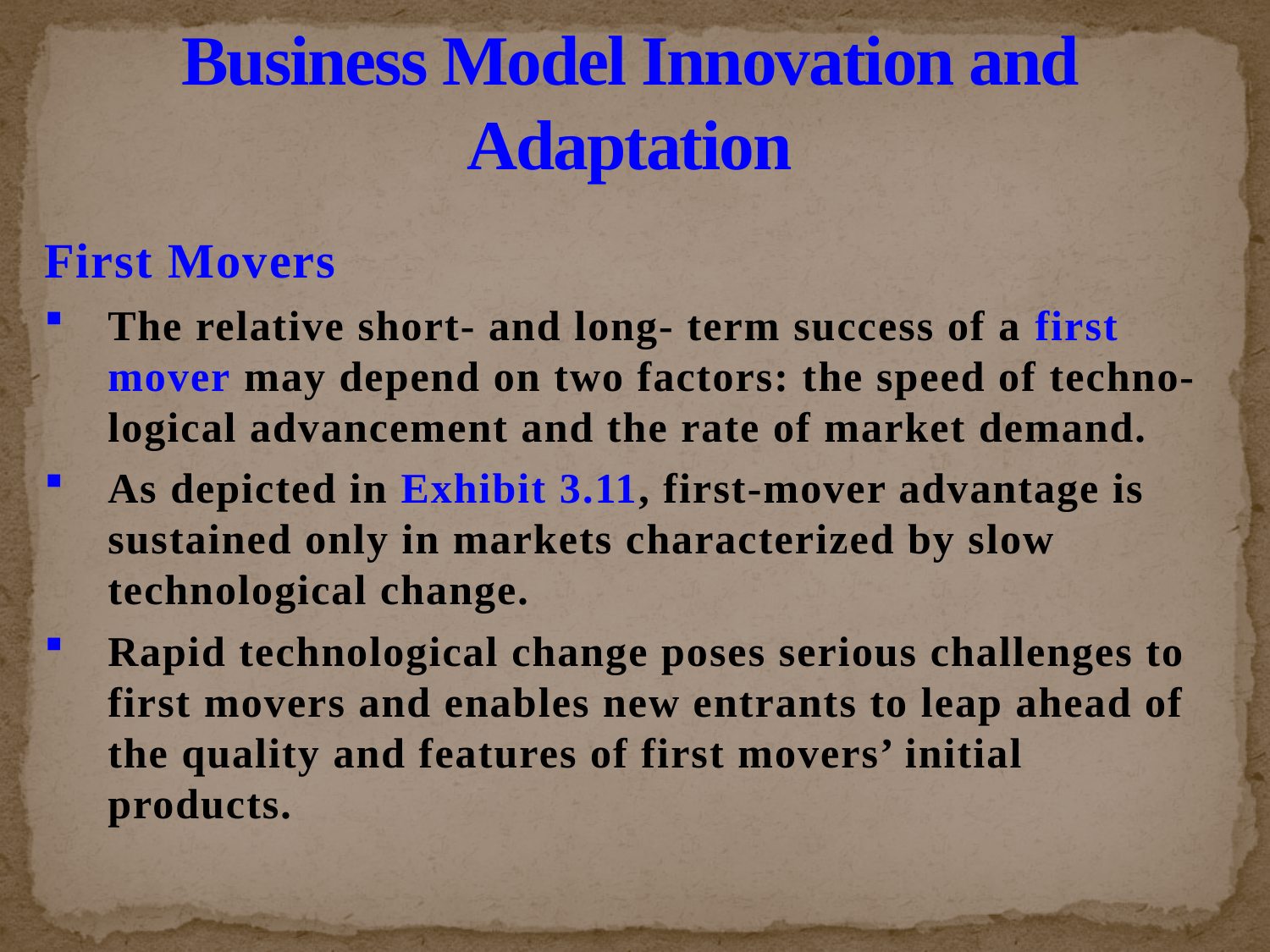

# Business Model Innovation and Adaptation
First Movers
The relative short- and long- term success of a first mover may depend on two factors: the speed of techno- logical advancement and the rate of market demand.
As depicted in Exhibit 3.11, first-mover advantage is sustained only in markets characterized by slow technological change.
Rapid technological change poses serious challenges to first movers and enables new entrants to leap ahead of the quality and features of first movers’ initial products.